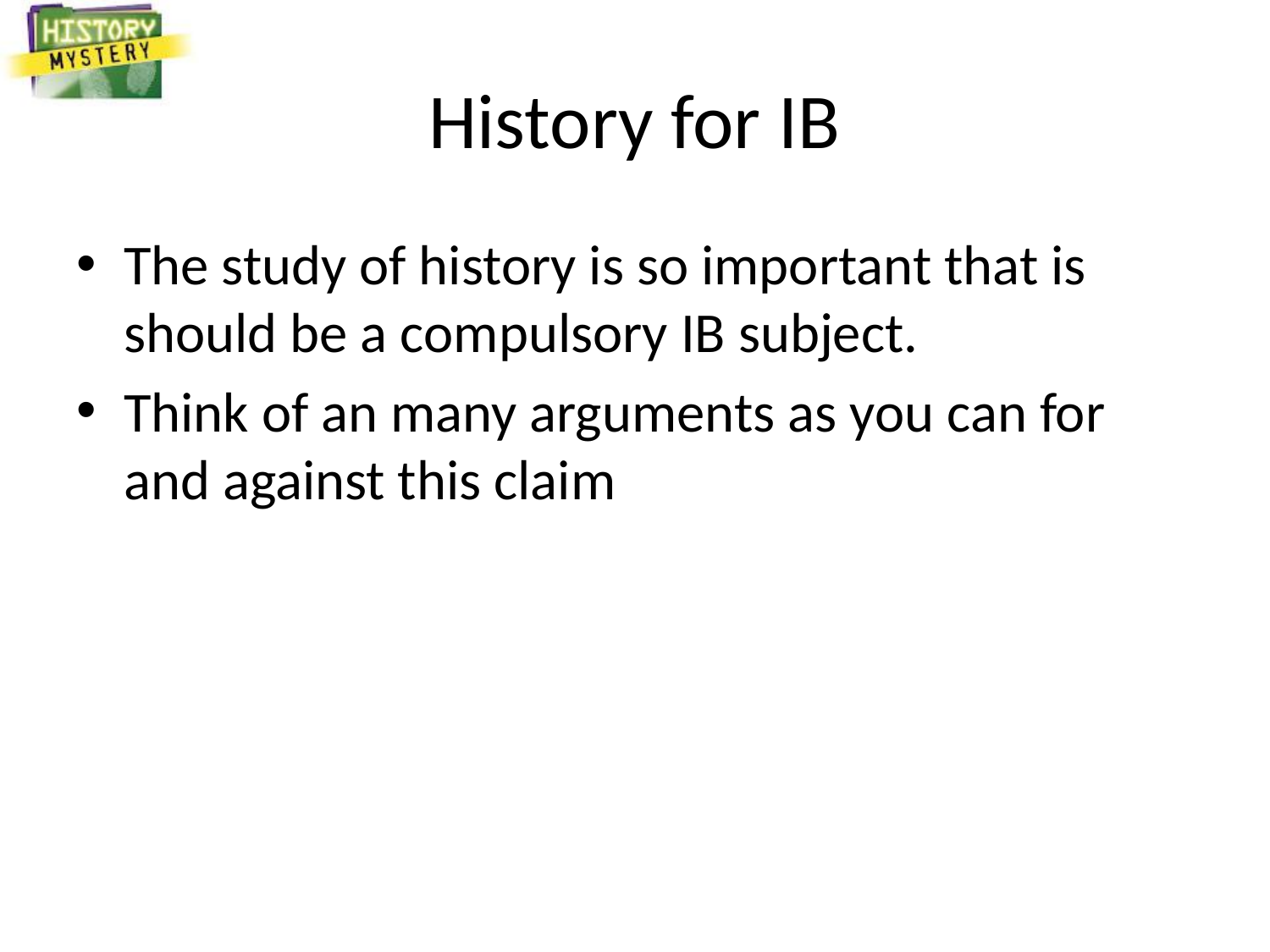

# History for IB
The study of history is so important that is should be a compulsory IB subject.
Think of an many arguments as you can for and against this claim